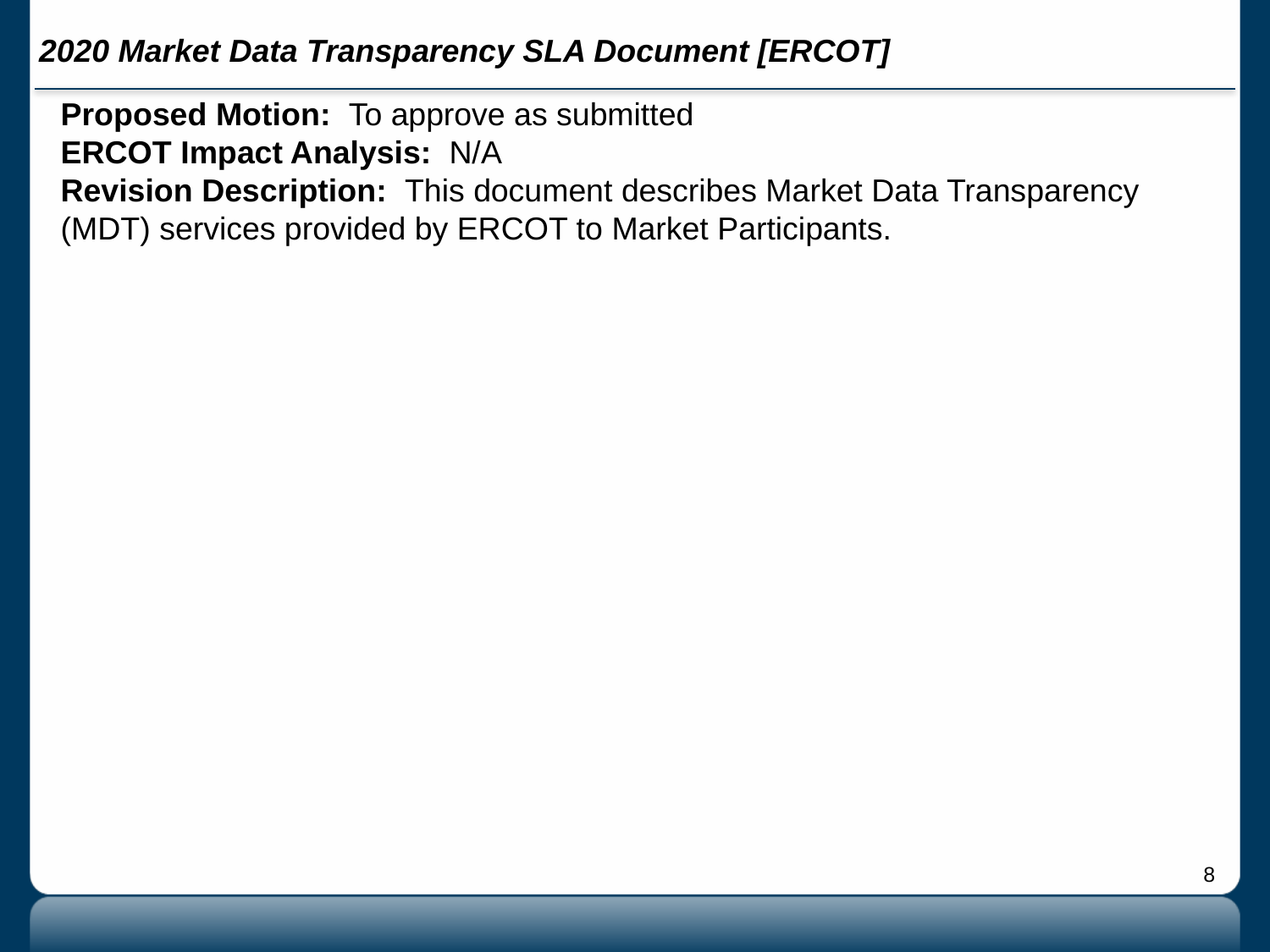

# 2020 Market Data Transparency SLA Document [ERCOT]
Proposed Motion:  To approve as submitted
ERCOT Impact Analysis:  N/A
Revision Description:  This document describes Market Data Transparency (MDT) services provided by ERCOT to Market Participants.